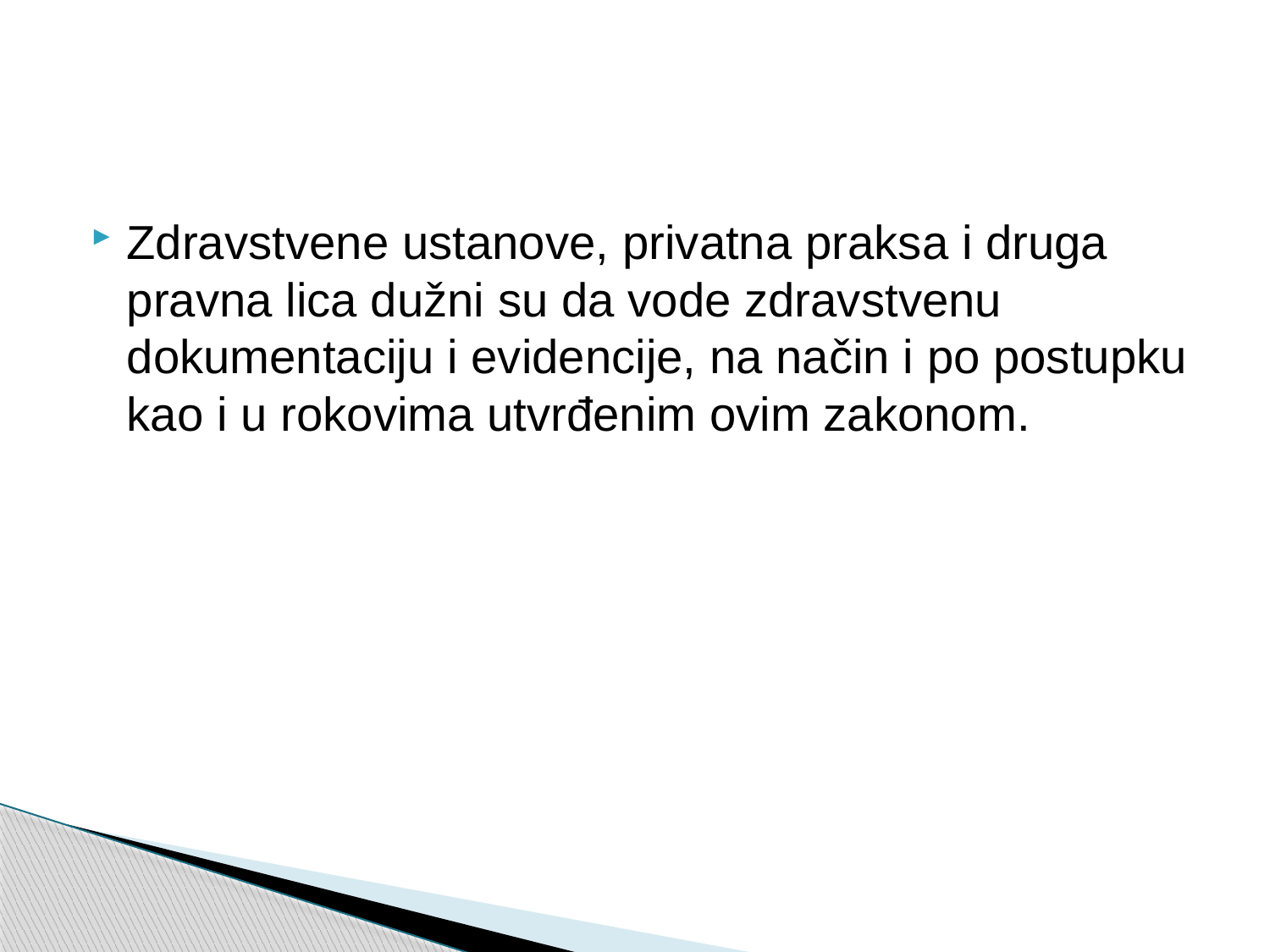

Zdravstvene ustanove, privatna praksa i druga pravna lica dužni su da vode zdravstvenu dokumentaciju i evidencije, na način i po postupku kao i u rokovima utvrđenim ovim zakonom.